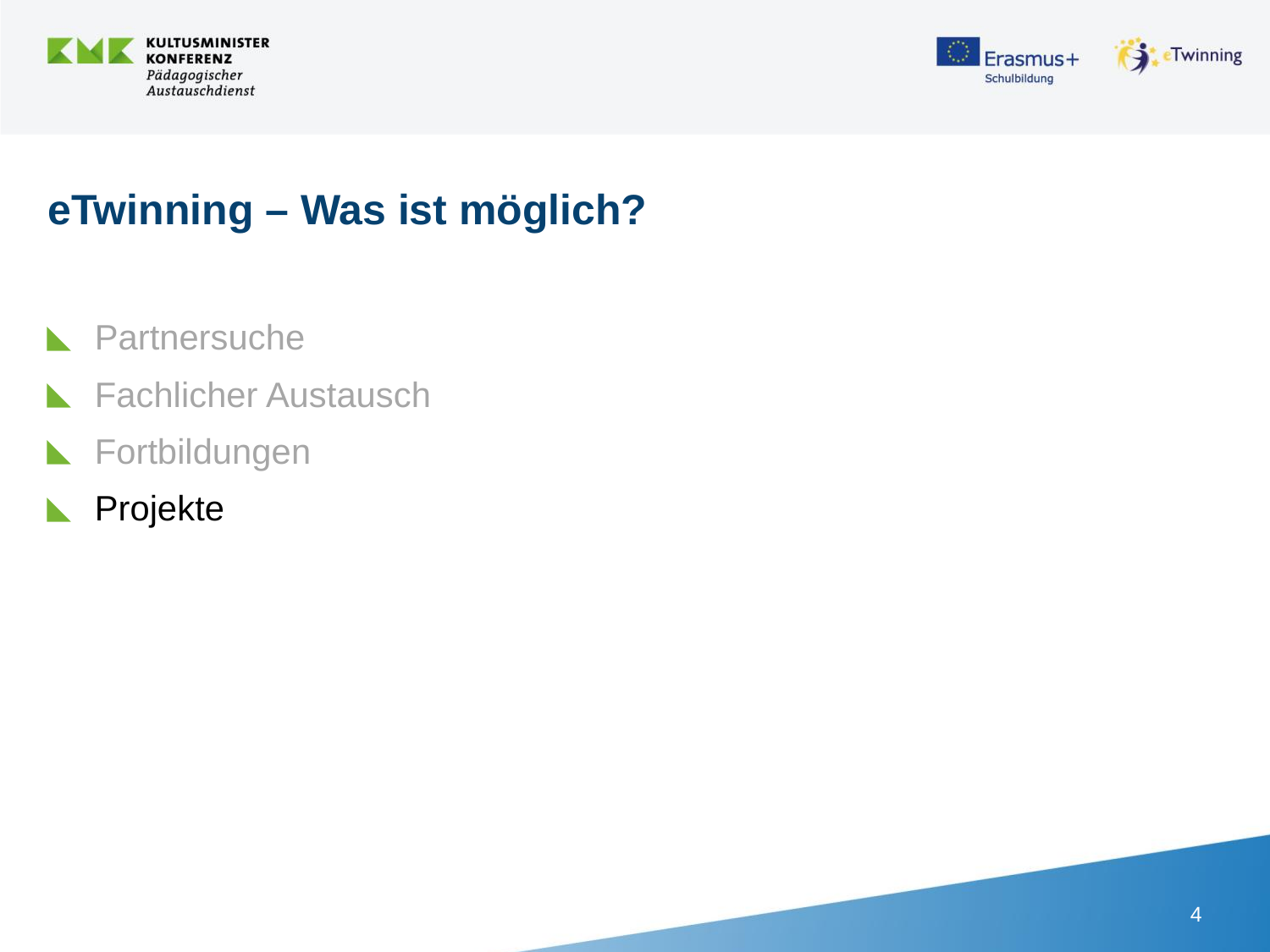

eTwinning – Was ist möglich?

Partnersuche
Fachlicher Austausch
Fortbildungen
Projekte